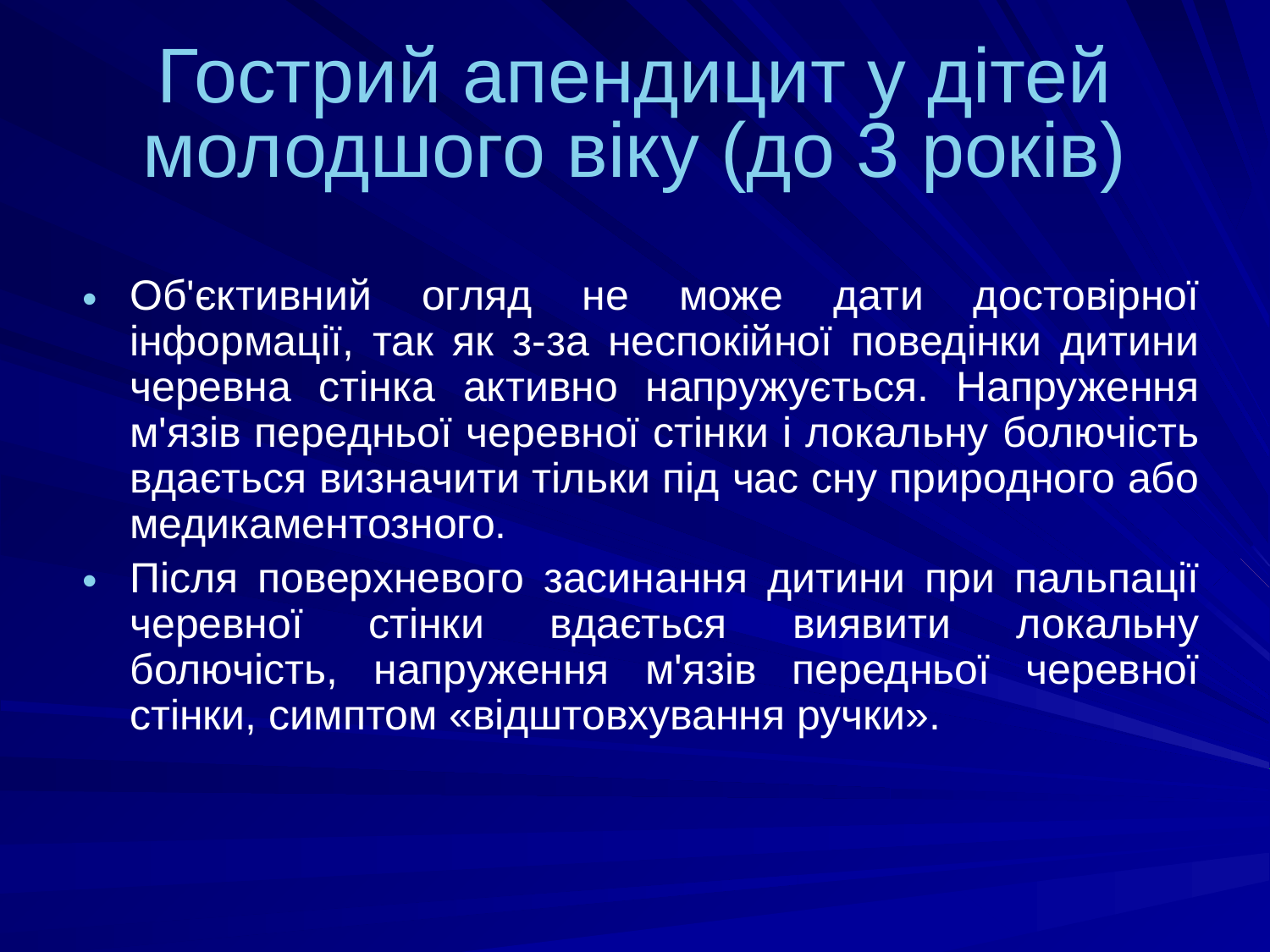

Гострий апендицит у дітей молодшого віку (до 3 років)

Об'єктивний огляд не може дати достовірної інформації, так як з-за неспокійної поведінки дитини черевна стінка активно напружується. Напруження м'язів передньої черевної стінки і локальну болючість вдається визначити тільки під час сну природного або медикаментозного.
Після поверхневого засинання дитини при пальпації черевної стінки вдається виявити локальну болючість, напруження м'язів передньої черевної стінки, симптом «відштовхування ручки».